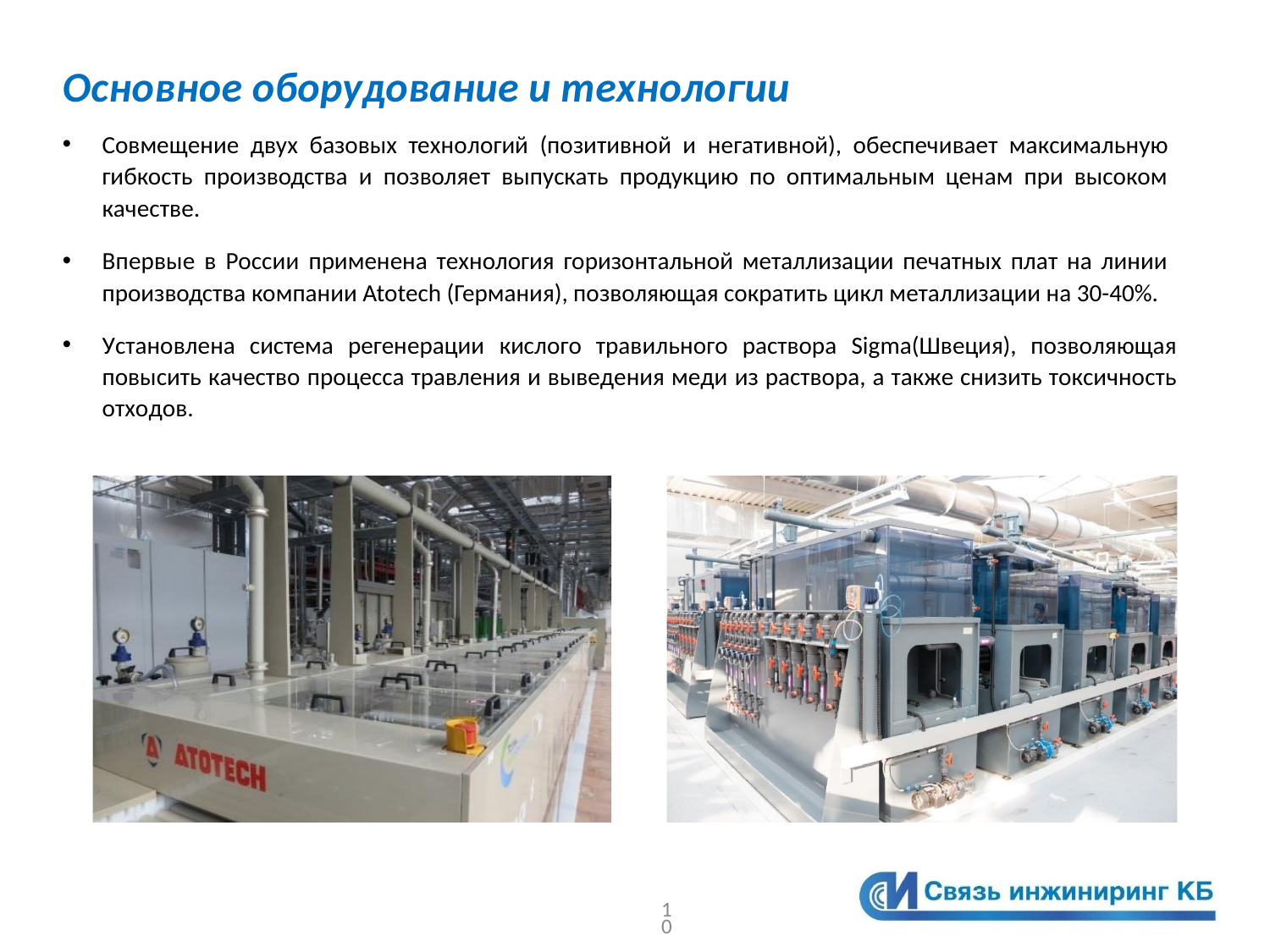

# Основное оборудование и технологии
Совмещение двух базовых технологий (позитивной и негативной), обеспечивает максимальную гибкость производства и позволяет выпускать продукцию по оптимальным ценам при высоком качестве.
Впервые в России применена технология горизонтальной металлизации печатных плат на линии производства компании Atotech (Германия), позволяющая сократить цикл металлизации на 30-40%.
Установлена система регенерации кислого травильного раствора Sigma(Швеция), позволяющая повысить качество процесса травления и выведения меди из раствора, а также снизить токсичность отходов.

10